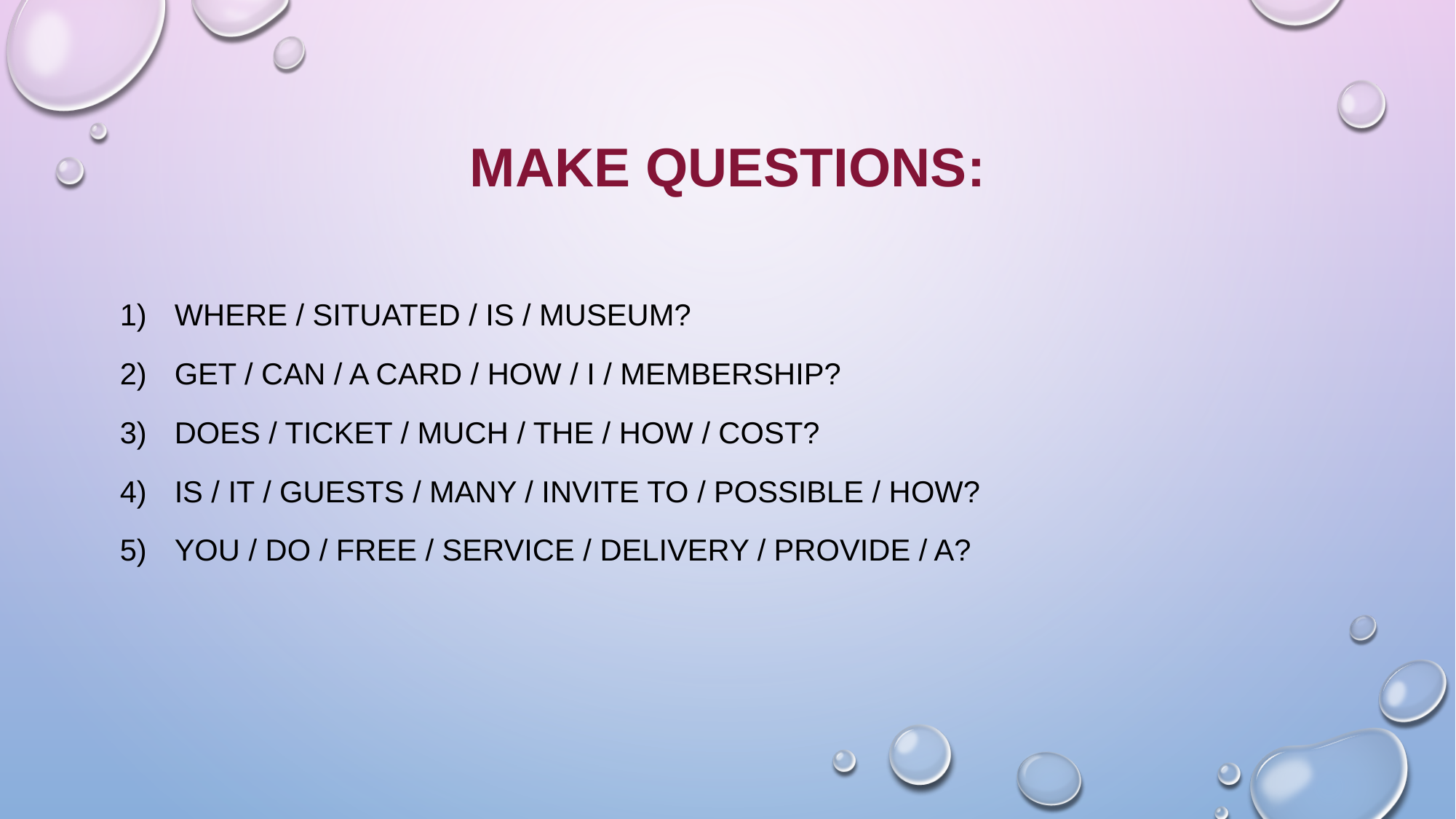

# Make questions:
Where / situated / is / museum?
Get / can / a card / how / I / membership?
Does / ticket / much / the / how / cost?
Is / it / guests / many / invite to / possible / how?
You / do / free / service / delivery / provide / a?